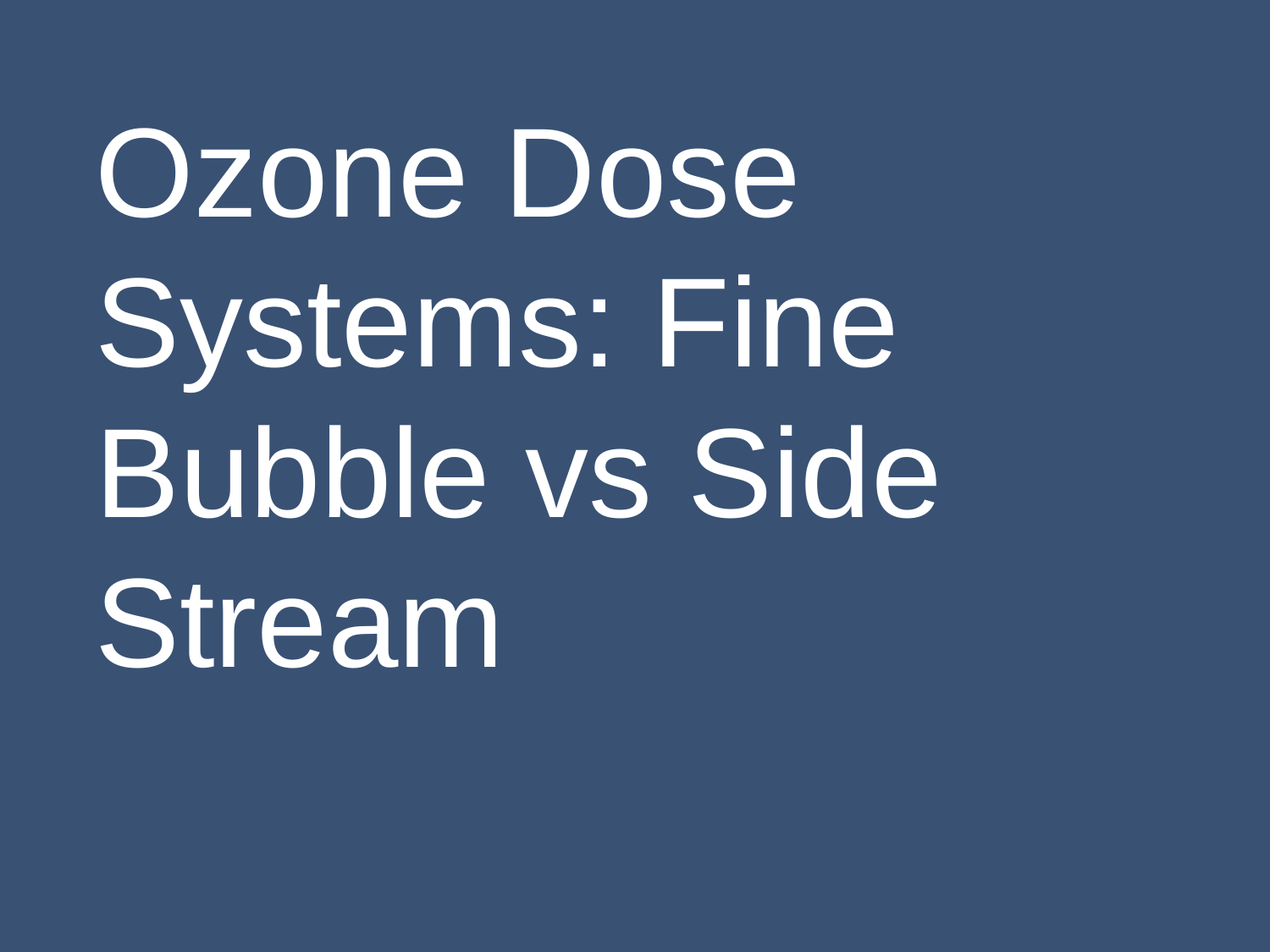

# Ozone Dose Systems: Fine Bubble vs Side Stream